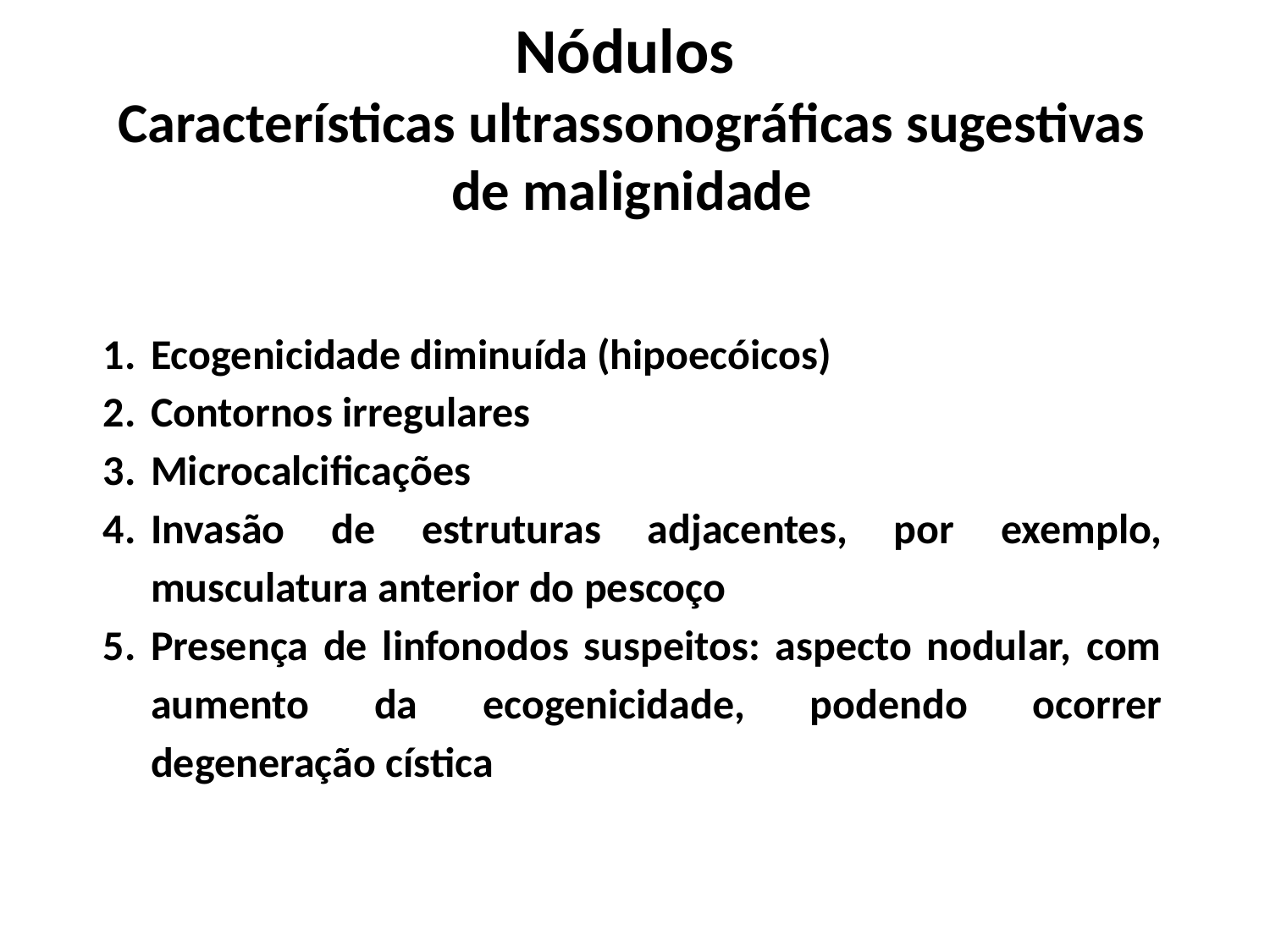

Nódulos
Características ultrassonográficas sugestivas de malignidade

Ecogenicidade diminuída (hipoecóicos)
Contornos irregulares
Microcalcificações
Invasão de estruturas adjacentes, por exemplo, musculatura anterior do pescoço
Presença de linfonodos suspeitos: aspecto nodular, com aumento da ecogenicidade, podendo ocorrer degeneração cística